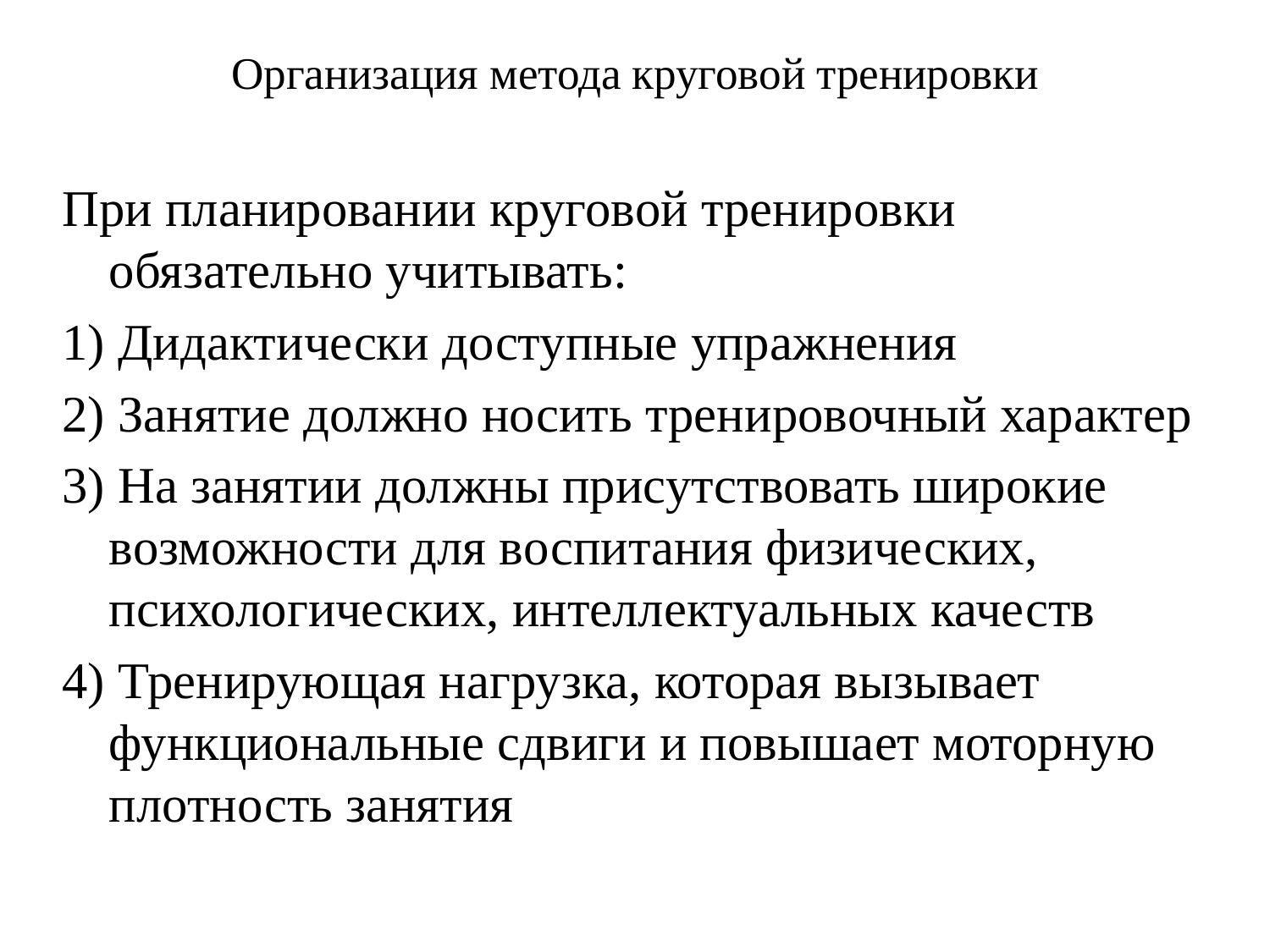

# Организация метода круговой тренировки
При планировании круговой тренировки обязательно учитывать:
1) Дидактически доступные упражнения
2) Занятие должно носить тренировочный характер
3) На занятии должны присутствовать широкие возможности для воспитания физических, психологических, интеллектуальных качеств
4) Тренирующая нагрузка, которая вызывает функциональные сдвиги и повышает моторную плотность занятия